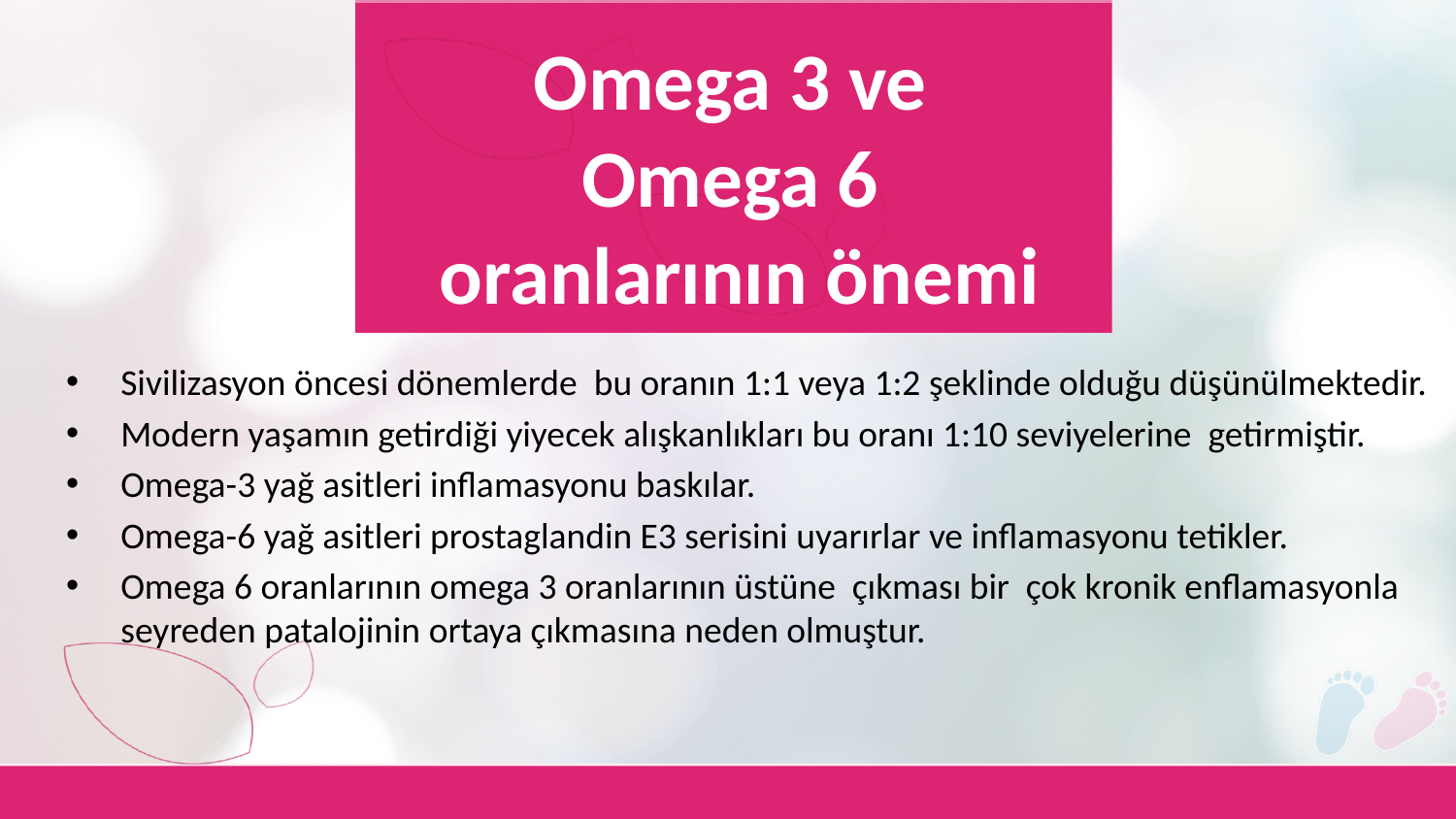

Omega 3 ve
Omega 6
oranlarının önemi
Sivilizasyon öncesi dönemlerde  bu oranın 1:1 veya 1:2 şeklinde olduğu düşünülmektedir.
Modern yaşamın getirdiği yiyecek alışkanlıkları bu oranı 1:10 seviyelerine  getirmiştir.
Omega-3 yağ asitleri inflamasyonu baskılar.
Omega-6 yağ asitleri prostaglandin E3 serisini uyarırlar ve inflamasyonu tetikler.
Omega 6 oranlarının omega 3 oranlarının üstüne  çıkması bir  çok kronik enflamasyonla seyreden patalojinin ortaya çıkmasına neden olmuştur.